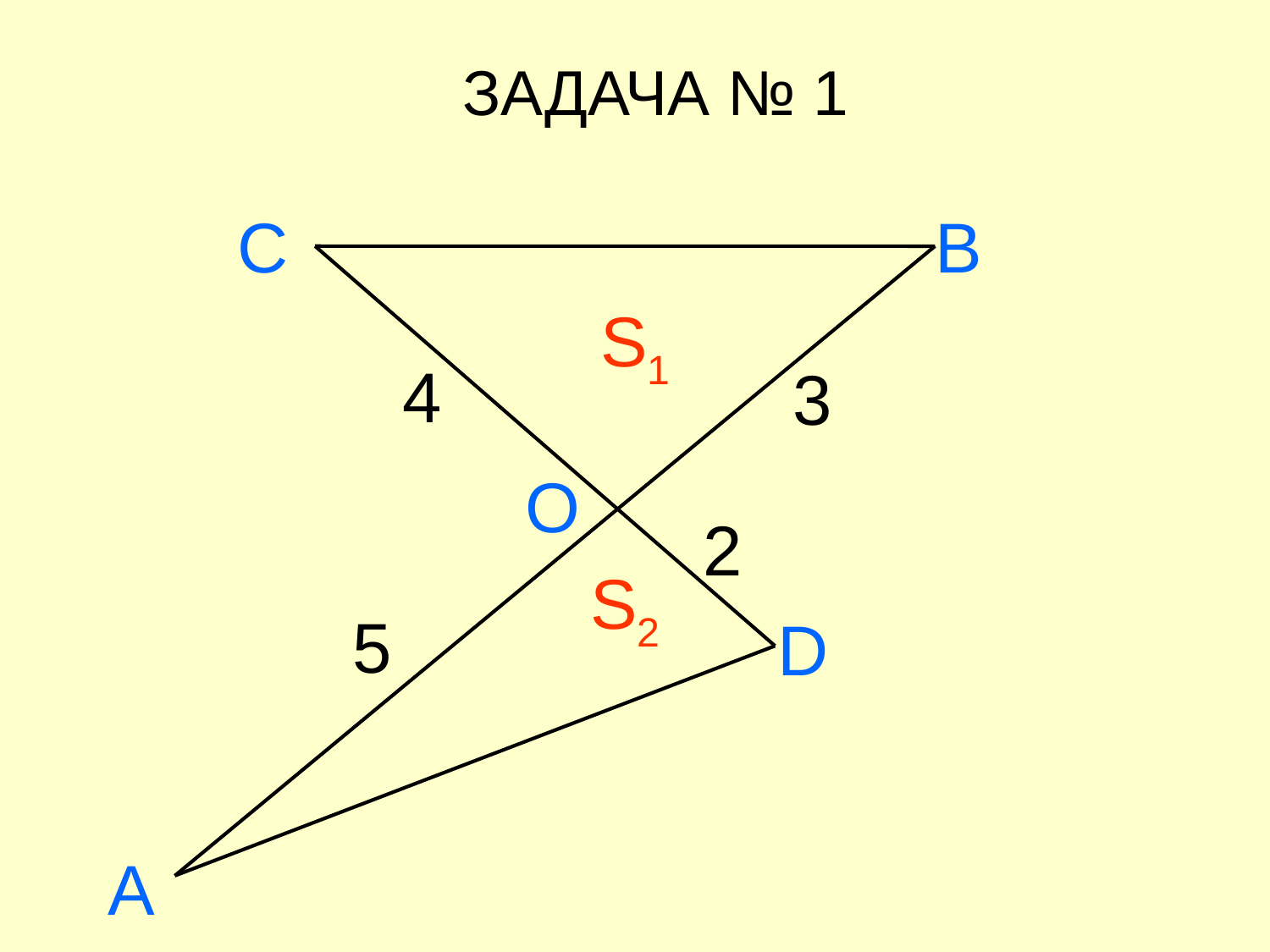

ЗАДАЧА № 1
C
B
D
А

S1
4
3
O
2
S2
5